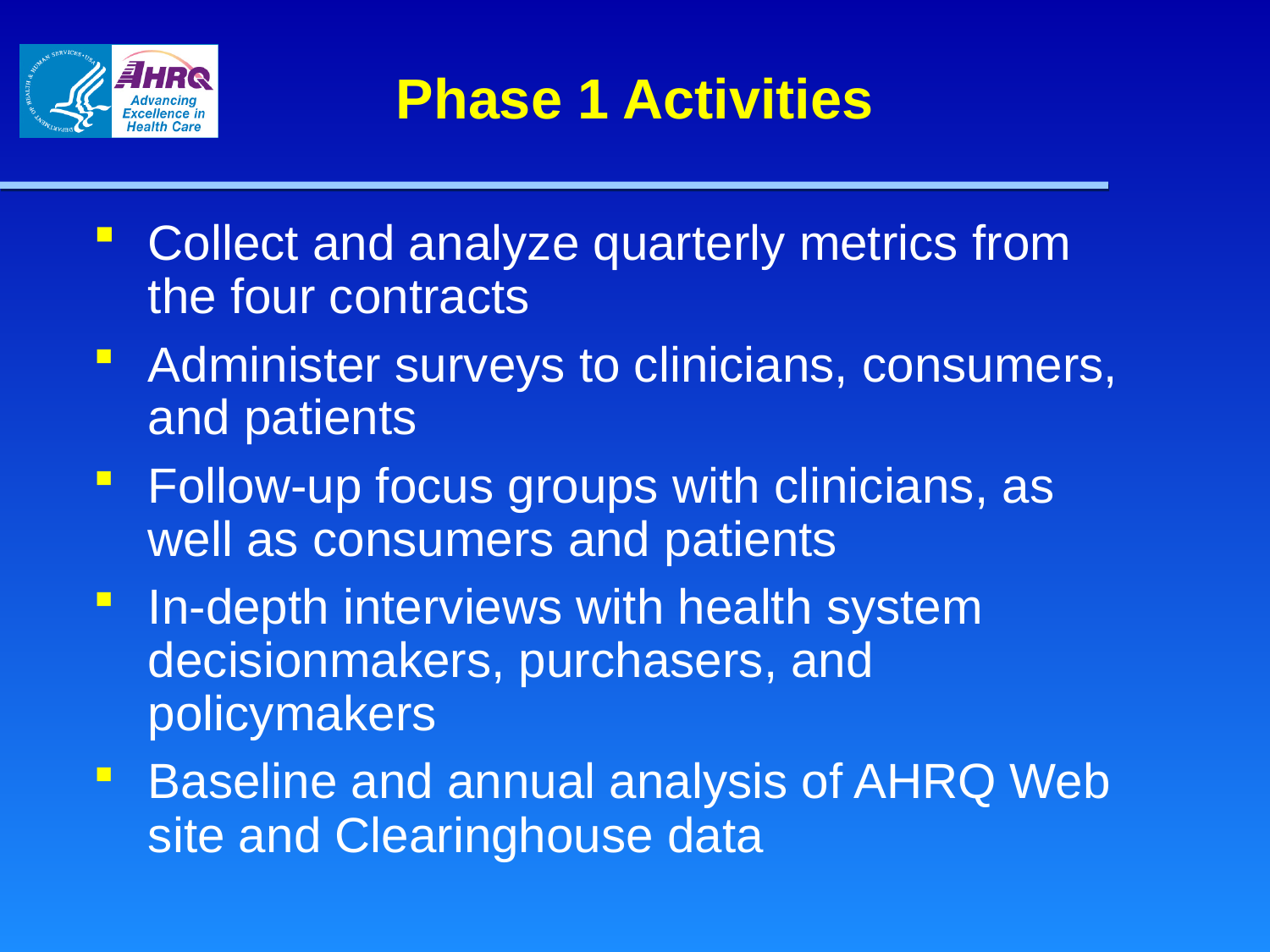

# Phase 1 Activities
Collect and analyze quarterly metrics from the four contracts
Administer surveys to clinicians, consumers, and patients
Follow-up focus groups with clinicians, as well as consumers and patients
In-depth interviews with health system decisionmakers, purchasers, and policymakers
Baseline and annual analysis of AHRQ Web site and Clearinghouse data